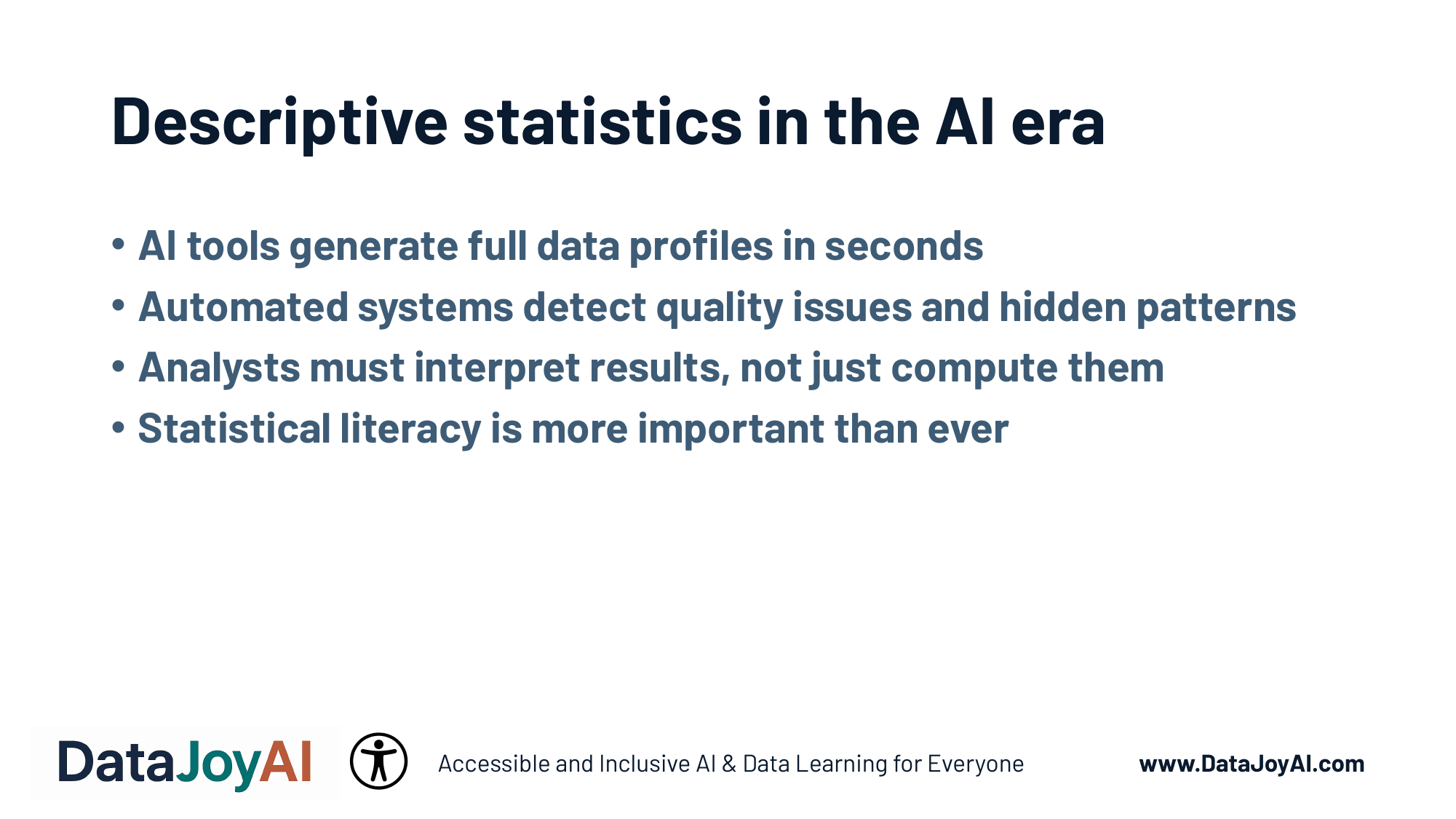

# Descriptive statistics in the AI era
AI tools generate full data profiles in seconds
Automated systems detect quality issues and hidden patterns
Analysts must interpret results, not just compute them
Statistical literacy is more important than ever